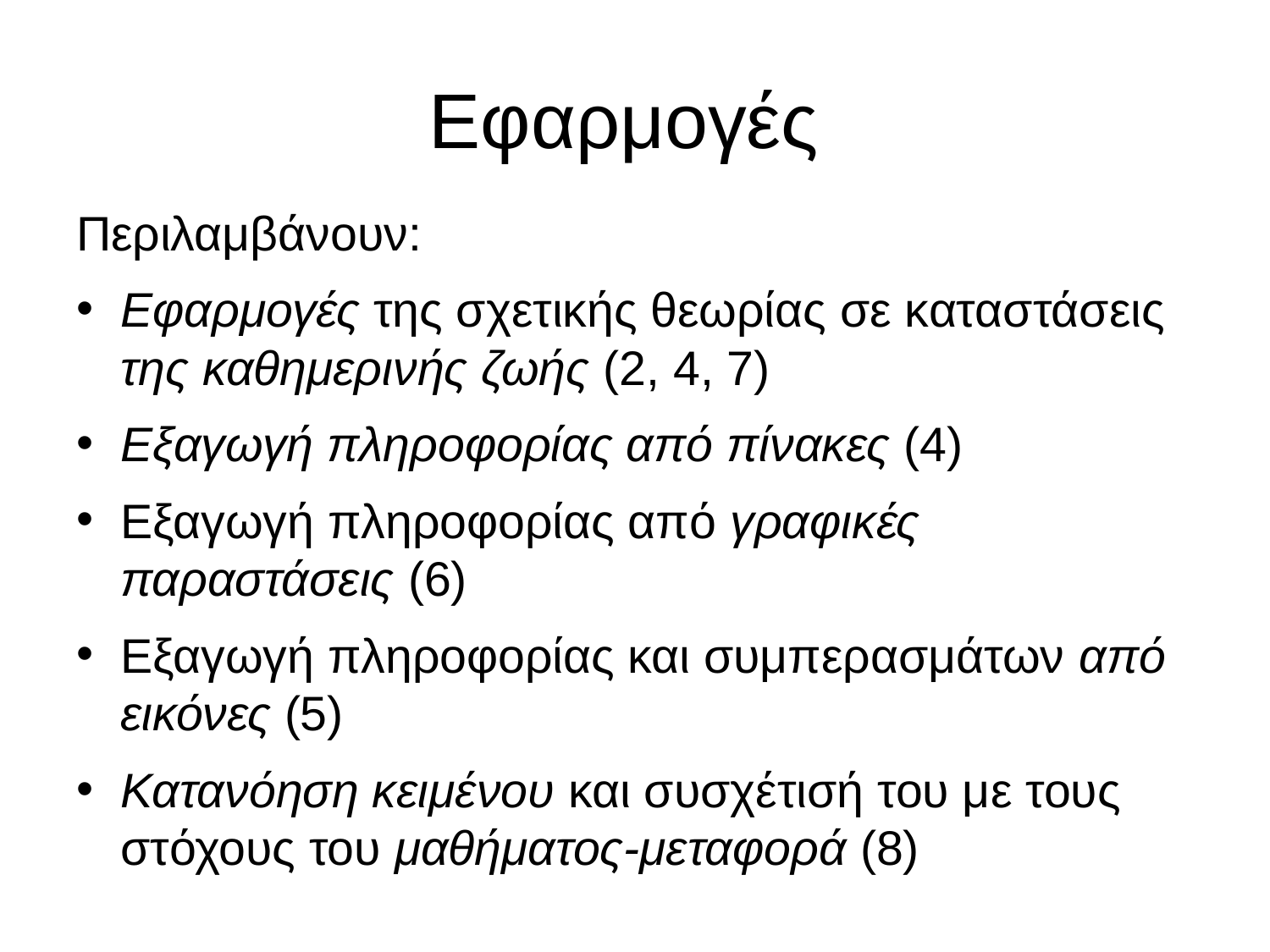

# Εφαρμογές
Περιλαμβάνουν:
Εφαρμογές της σχετικής θεωρίας σε καταστάσεις της καθημερινής ζωής (2, 4, 7)
Εξαγωγή πληροφορίας από πίνακες (4)
Εξαγωγή πληροφορίας από γραφικές παραστάσεις (6)
Εξαγωγή πληροφορίας και συμπερασμάτων από εικόνες (5)
Κατανόηση κειμένου και συσχέτισή του με τους στόχους του μαθήματος-μεταφορά (8)